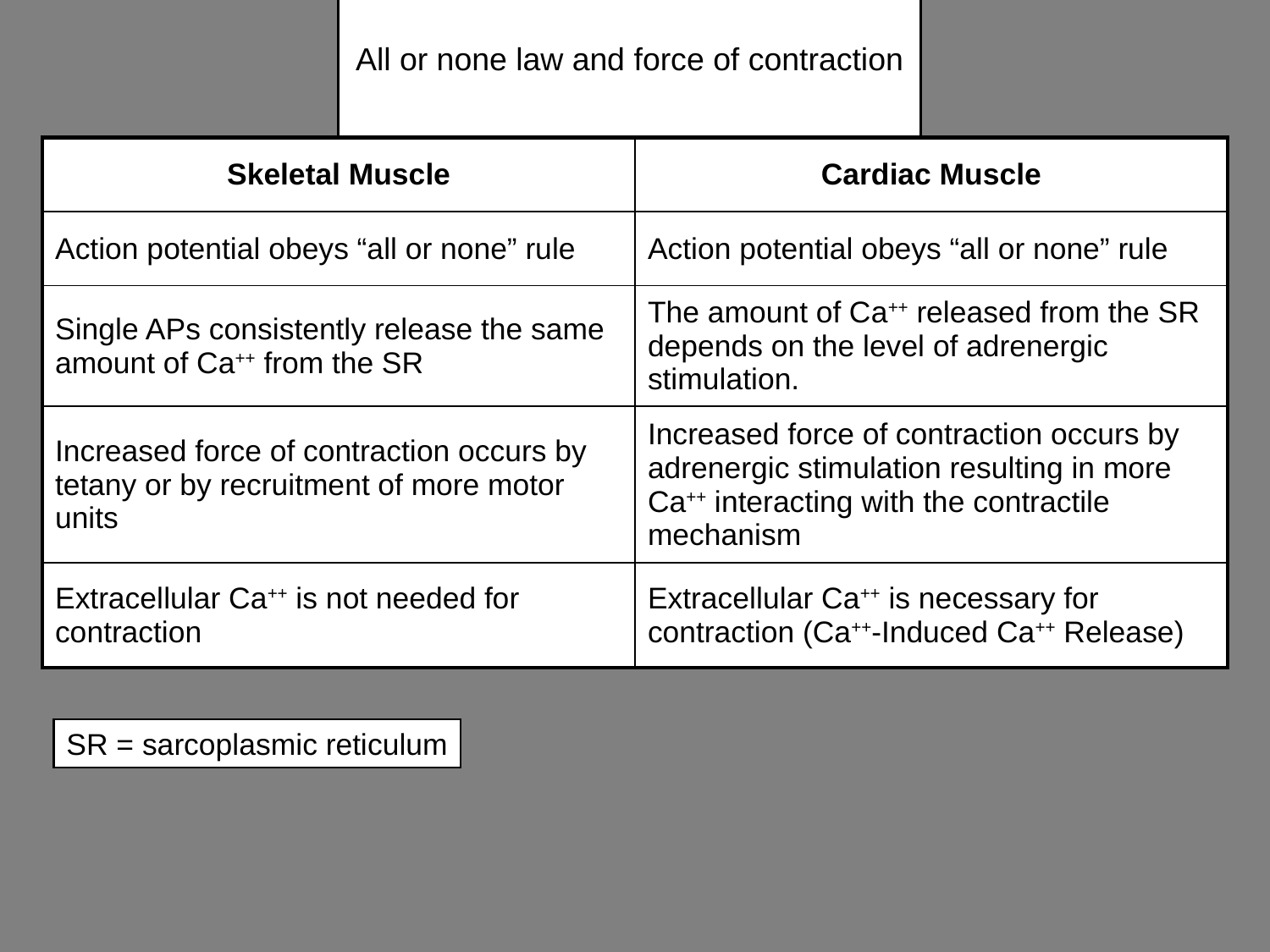

# All or none law and force of contraction
| Skeletal Muscle | Cardiac Muscle |
| --- | --- |
| Action potential obeys “all or none” rule | Action potential obeys “all or none” rule |
| Single APs consistently release the same amount of Ca++ from the SR | The amount of Ca++ released from the SR depends on the level of adrenergic stimulation. |
| Increased force of contraction occurs by tetany or by recruitment of more motor units | Increased force of contraction occurs by adrenergic stimulation resulting in more Ca++ interacting with the contractile mechanism |
| Extracellular Ca++ is not needed for contraction | Extracellular Ca++ is necessary for contraction (Ca++-Induced Ca++ Release) |
SR = sarcoplasmic reticulum